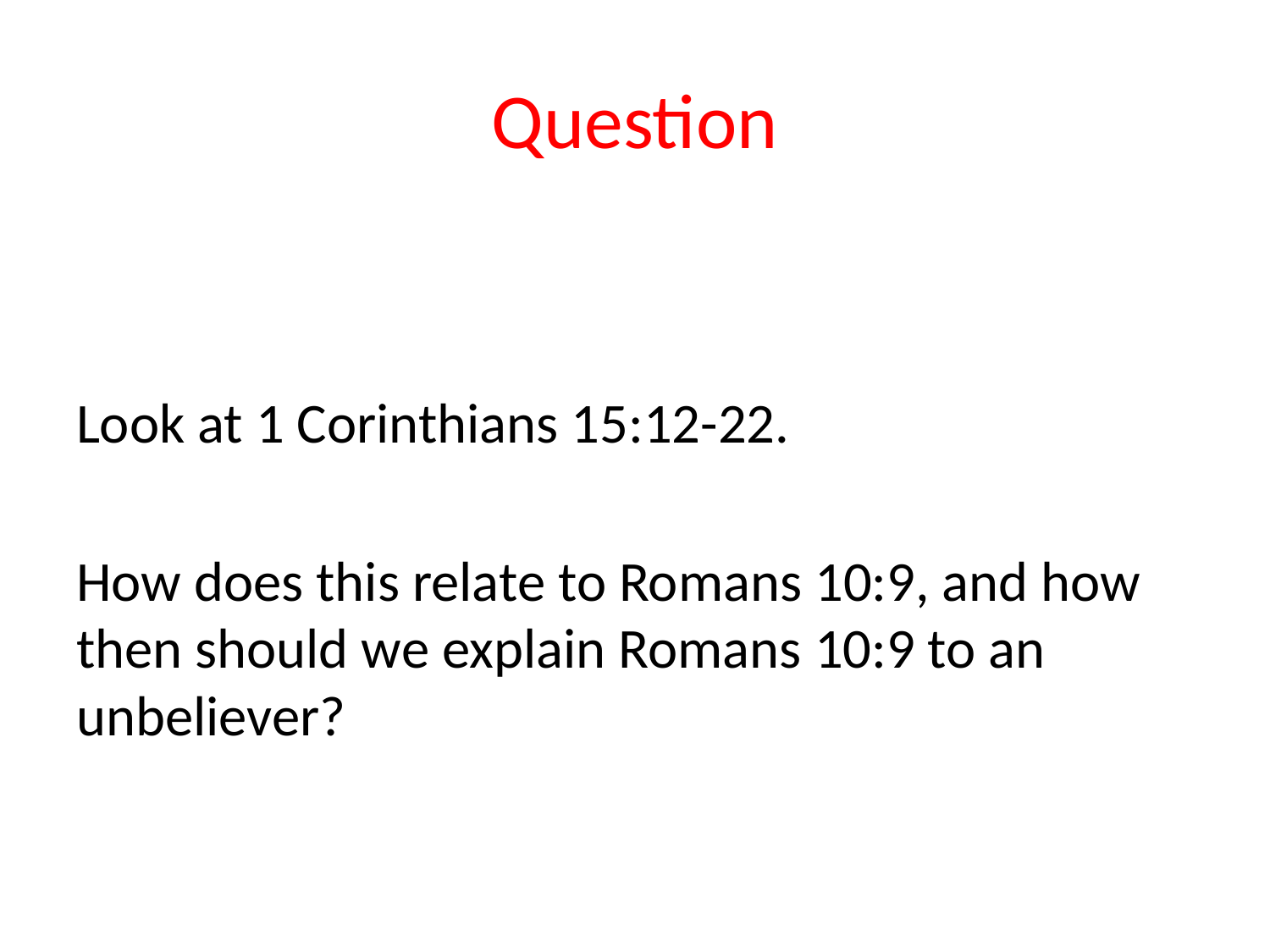

# Question

Look at 1 Corinthians 15:12-22.

How does this relate to Romans 10:9, and how then should we explain Romans 10:9 to an unbeliever?